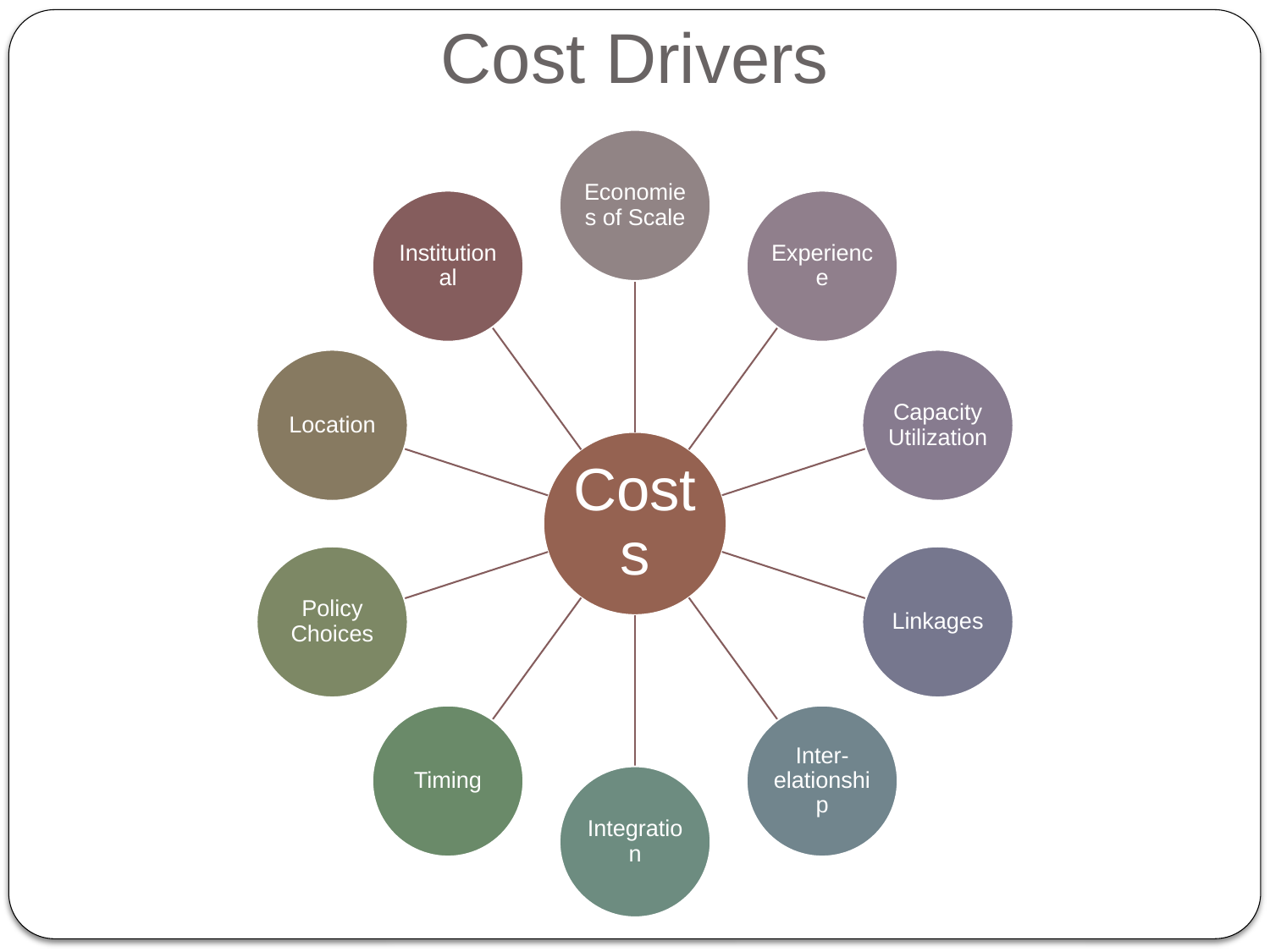

# Cost Drivers
Costs

Economies of Scale

Experience

Capacity Utilization

Linkages

Inter-elationship

Integration

Timing

Policy Choices

Location

Institutional